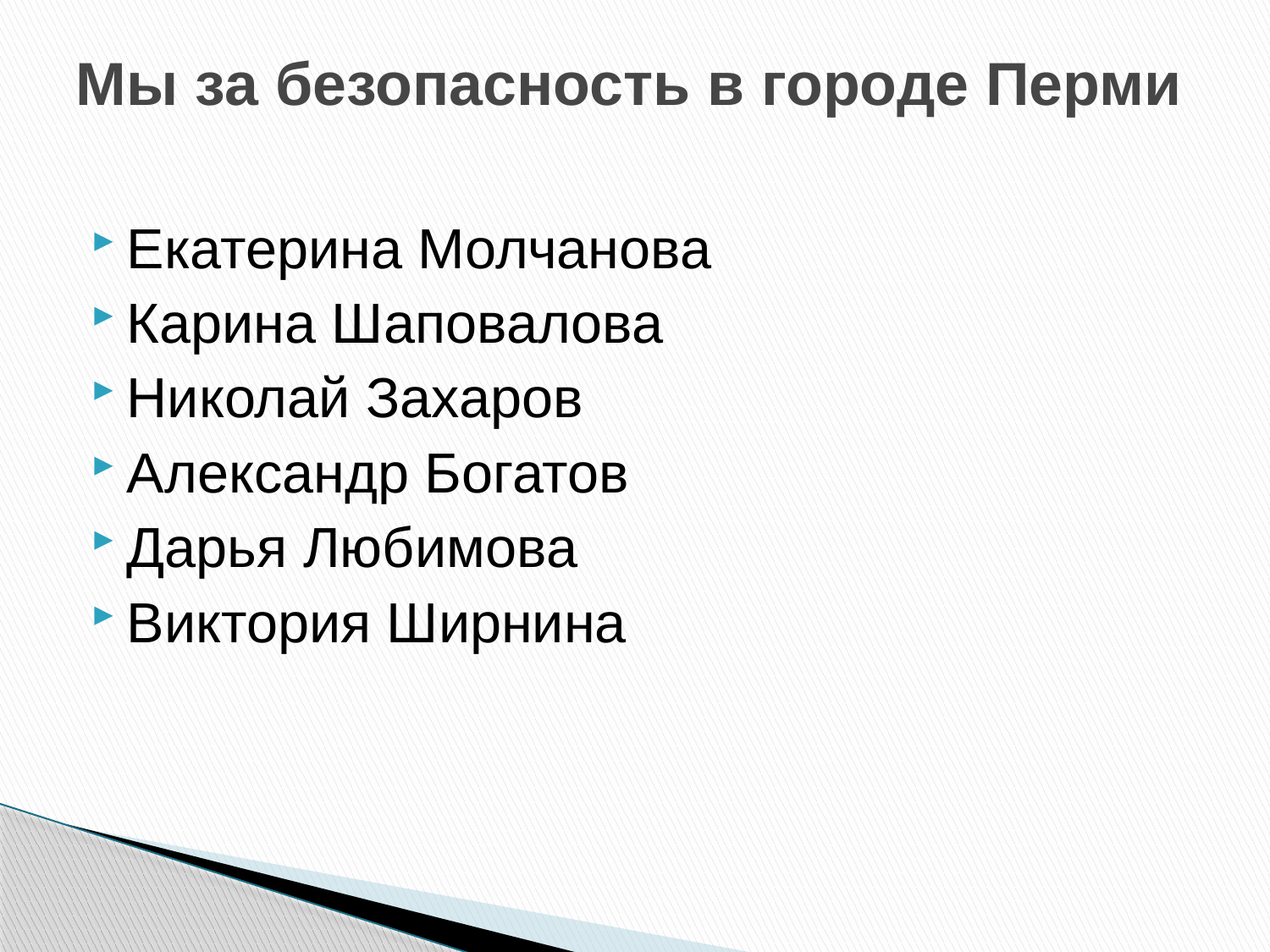

# Мы за безопасность в городе Перми
Екатерина Молчанова
Карина Шаповалова
Николай Захаров
Александр Богатов
Дарья Любимова
Виктория Ширнина